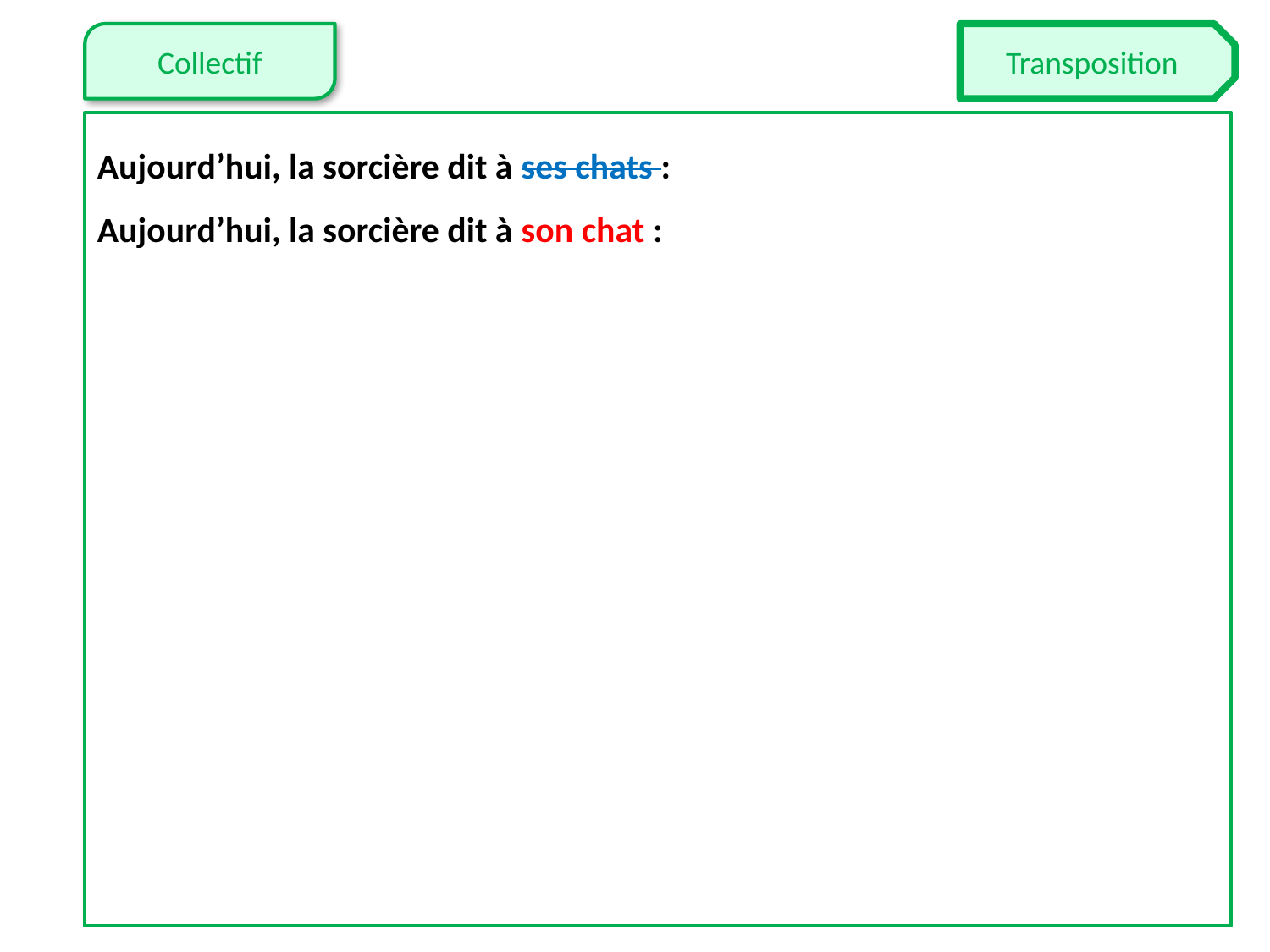

Aujourd’hui, la sorcière dit à ses chats :
Aujourd’hui, la sorcière dit à son chat :